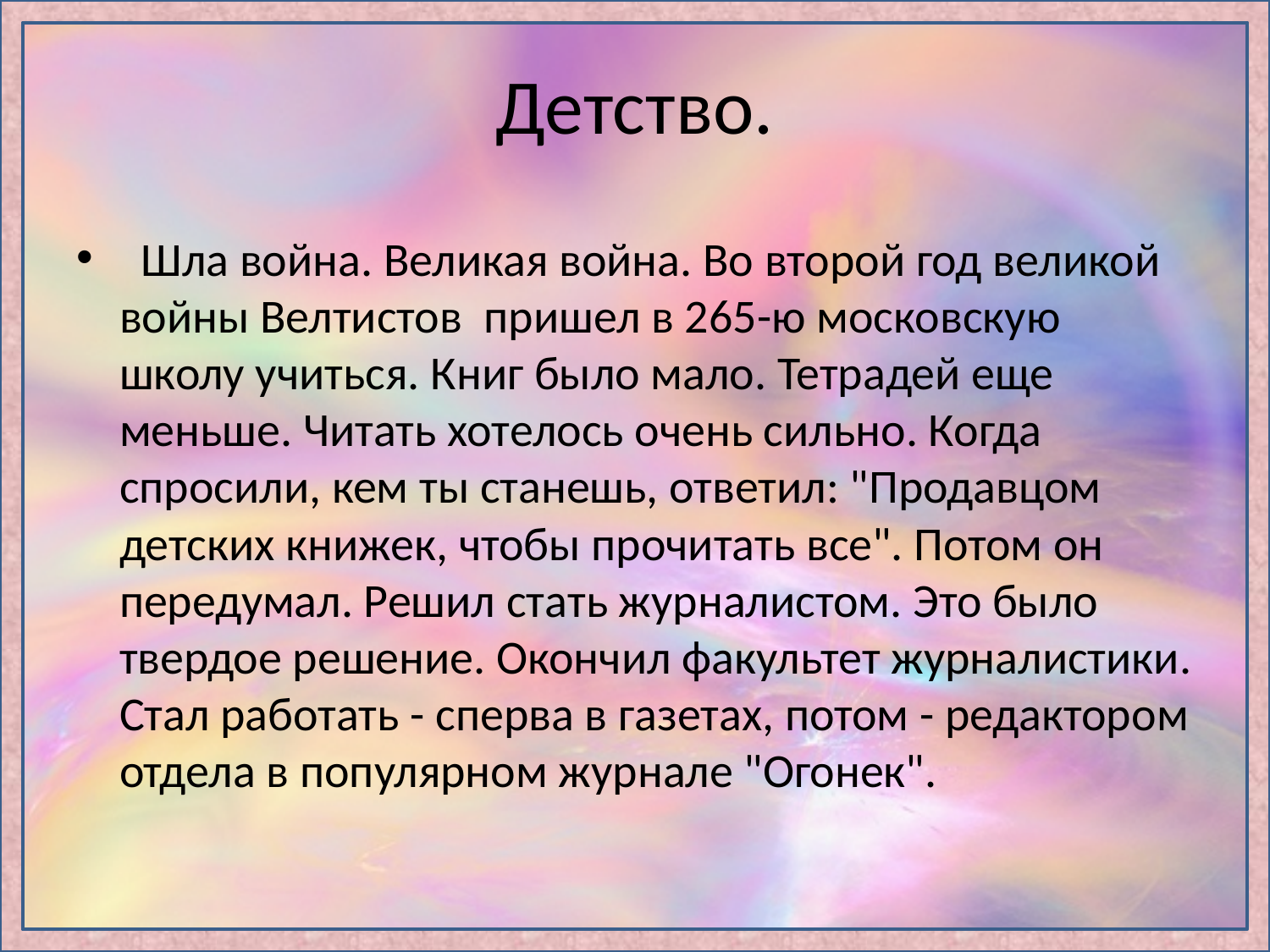

# Детство.
  Шла война. Великая война. Во второй год великой войны Велтистов  пришел в 265-ю московскую школу учиться. Книг было мало. Тетрадей еще меньше. Читать хотелось очень сильно. Когда спросили, кем ты станешь, ответил: "Продавцом детских книжек, чтобы прочитать все". Потом он передумал. Решил стать журналистом. Это было твердое решение. Окончил факультет журналистики. Стал работать - сперва в газетах, потом - редактором отдела в популярном журнале "Огонек".